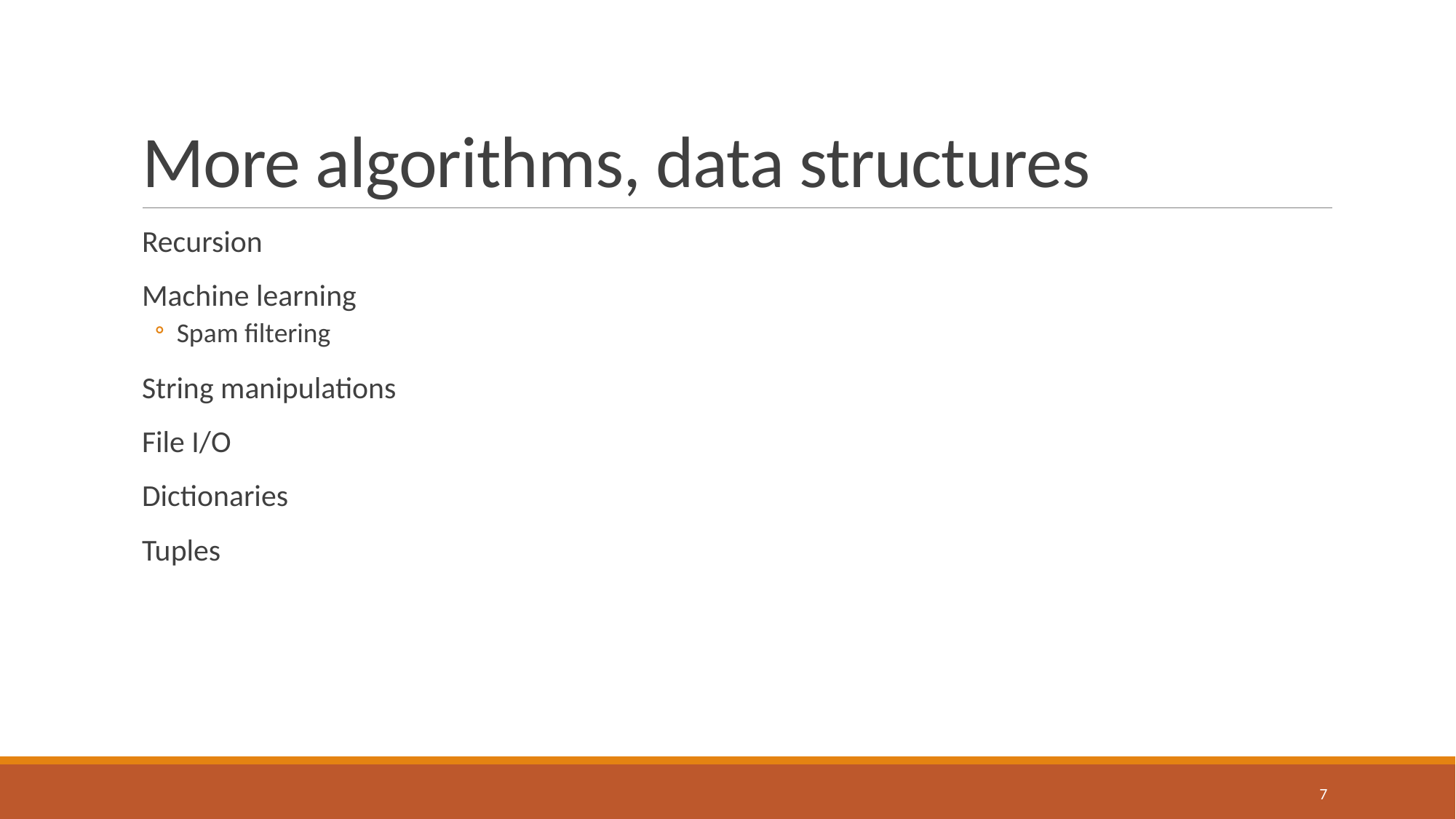

# More algorithms, data structures
Recursion
Machine learning
Spam filtering
String manipulations
File I/O
Dictionaries
Tuples

7